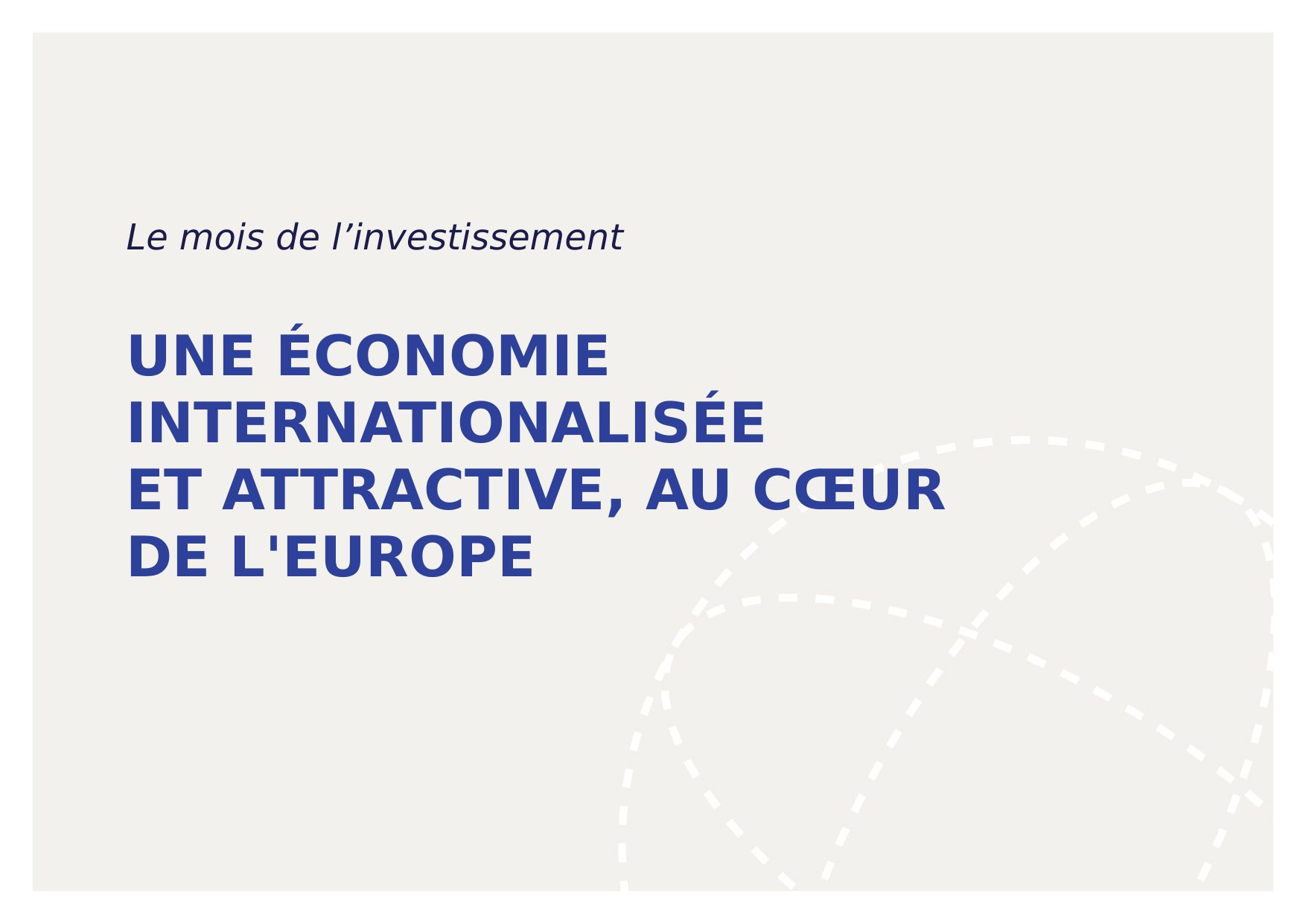

Le mois de l’investissement

# Une économie internationalisée et attractive, au cœur de l'Europe